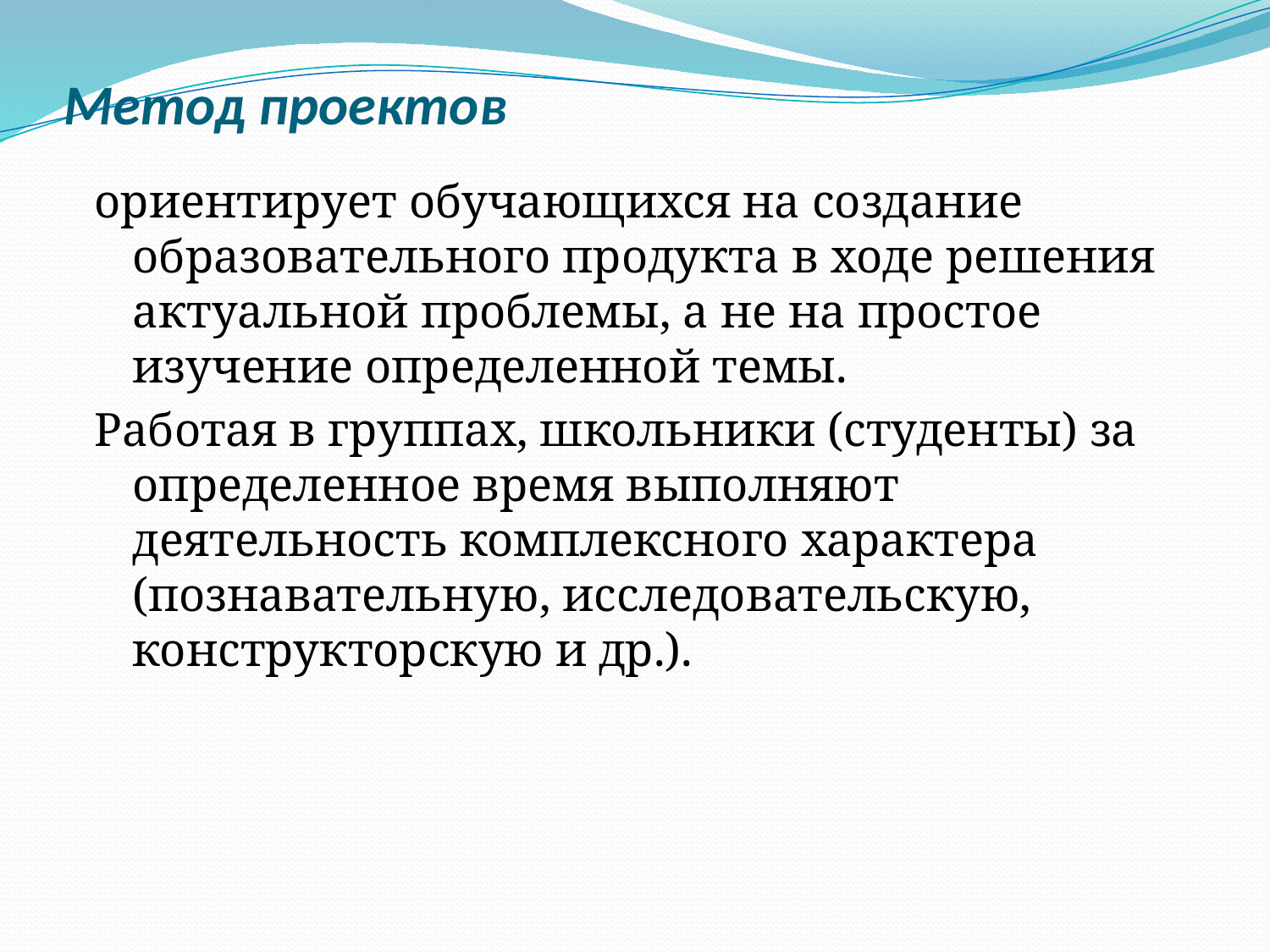

# Метод проектов
ориентирует обучающихся на создание образовательного продукта в ходе решения актуальной проблемы, а не на простое изучение определенной темы.
Работая в группах, школьники (студенты) за определенное время выполняют деятельность комплексного характера (познавательную, исследовательскую, конструкторскую и др.).